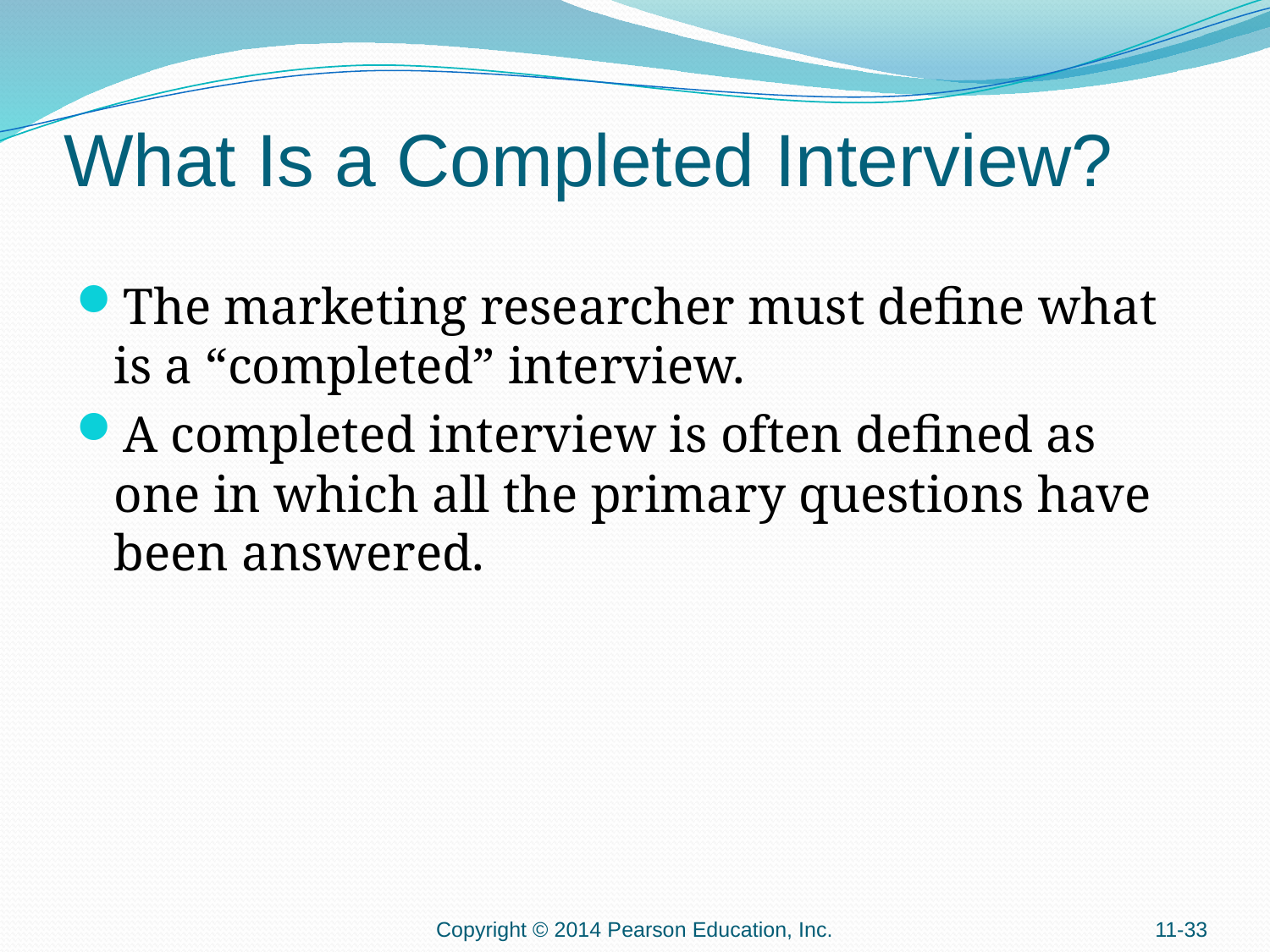

# What Is a Completed Interview?
The marketing researcher must define what is a “completed” interview.
A completed interview is often defined as one in which all the primary questions have been answered.